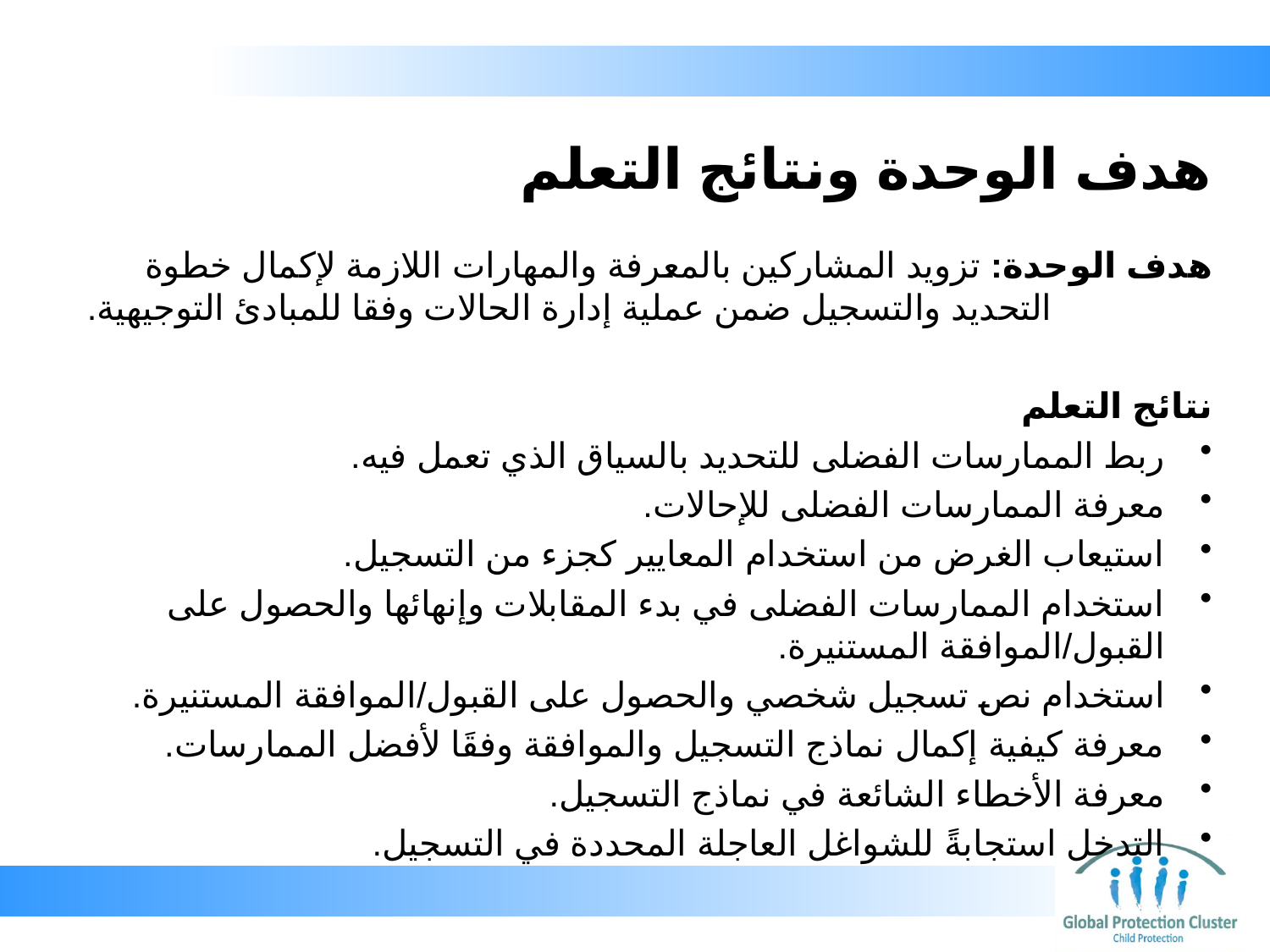

# هدف الوحدة ونتائج التعلم
هدف الوحدة: تزويد المشاركين بالمعرفة والمهارات اللازمة لإكمال خطوة التحديد والتسجيل ضمن عملية إدارة الحالات وفقا للمبادئ التوجيهية.

نتائج التعلم
ربط الممارسات الفضلى للتحديد بالسياق الذي تعمل فيه.
معرفة الممارسات الفضلى للإحالات.
استيعاب الغرض من استخدام المعايير كجزء من التسجيل.
استخدام الممارسات الفضلى في بدء المقابلات وإنهائها والحصول على القبول/الموافقة المستنيرة.
استخدام نص تسجيل شخصي والحصول على القبول/الموافقة المستنيرة.
معرفة كيفية إكمال نماذج التسجيل والموافقة وفقَا لأفضل الممارسات.
معرفة الأخطاء الشائعة في نماذج التسجيل.
التدخل استجابةً للشواغل العاجلة المحددة في التسجيل.